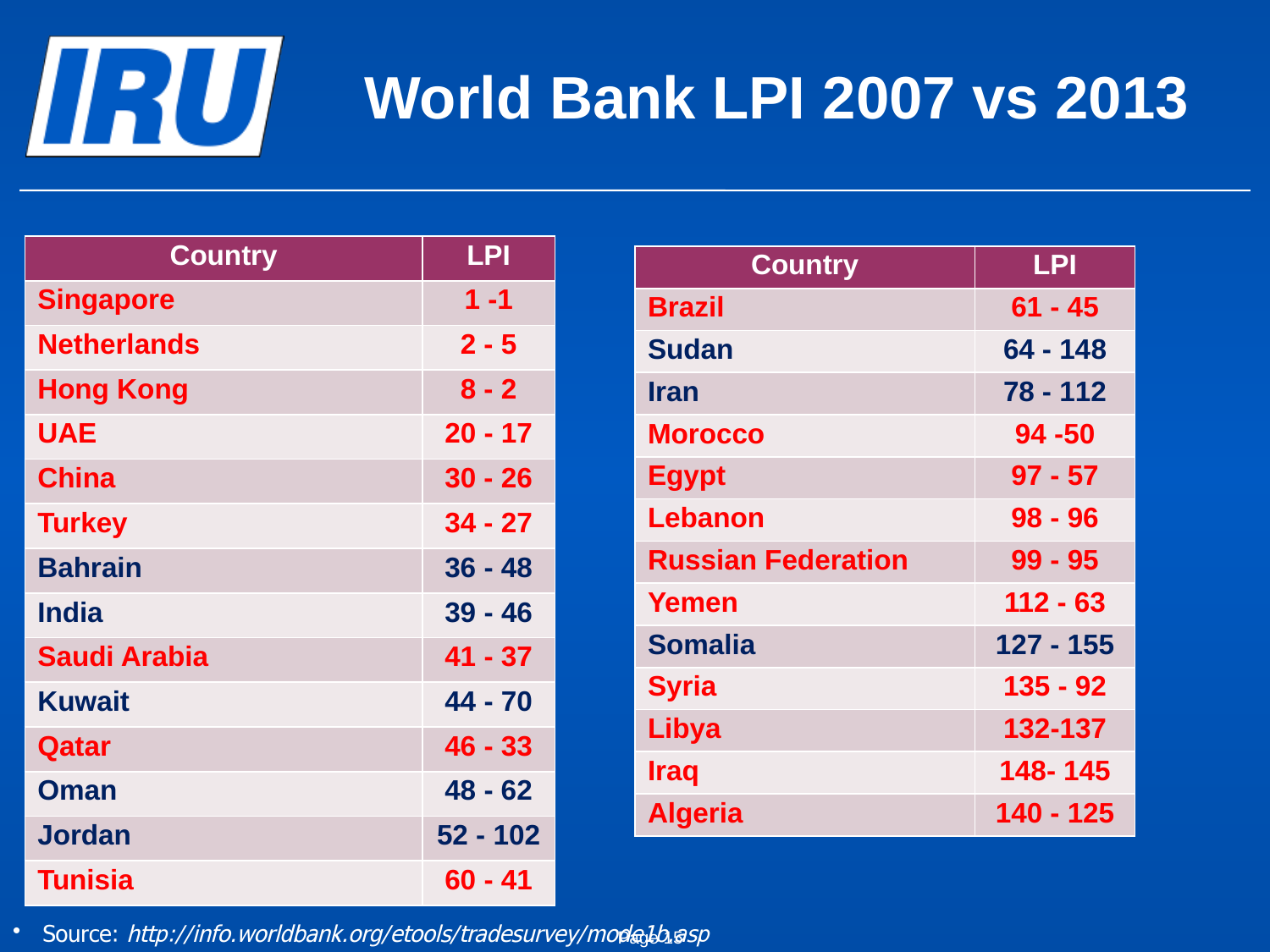

# World Bank LPI 2007 vs 2013
| Country | LPI |
| --- | --- |
| Singapore | 1 -1 |
| Netherlands | 2 - 5 |
| Hong Kong | 8 - 2 |
| UAE | 20 - 17 |
| China | 30 - 26 |
| Turkey | 34 - 27 |
| Bahrain | 36 - 48 |
| India | 39 - 46 |
| Saudi Arabia | 41 - 37 |
| Kuwait | 44 - 70 |
| Qatar | 46 - 33 |
| Oman | 48 - 62 |
| Jordan | 52 - 102 |
| Tunisia | 60 - 41 |
| Country | LPI |
| --- | --- |
| Brazil | 61 - 45 |
| Sudan | 64 - 148 |
| Iran | 78 - 112 |
| Morocco | 94 -50 |
| Egypt | 97 - 57 |
| Lebanon | 98 - 96 |
| Russian Federation | 99 - 95 |
| Yemen | 112 - 63 |
| Somalia | 127 - 155 |
| Syria | 135 - 92 |
| Libya | 132-137 |
| Iraq | 148- 145 |
| Algeria | 140 - 125 |
Source: http://info.worldbank.org/etools/tradesurvey/mode1b.asp
Page 15